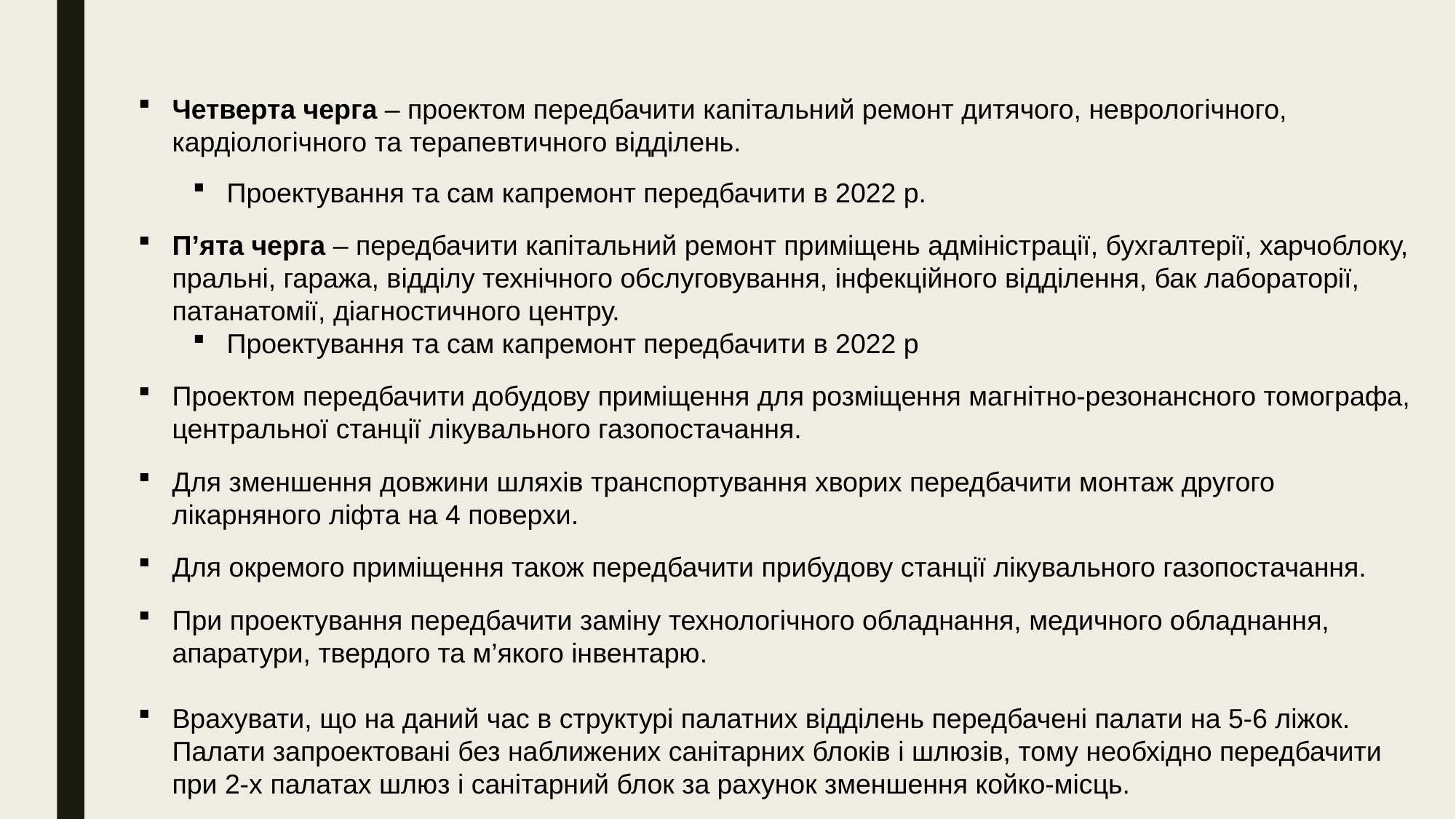

Четверта черга – проектом передбачити капітальний ремонт дитячого, неврологічного, кардіологічного та терапевтичного відділень.

Проектування та сам капремонт передбачити в 2022 р.

П’ята черга – передбачити капітальний ремонт приміщень адміністрації, бухгалтерії, харчоблоку, пральні, гаража, відділу технічного обслуговування, інфекційного відділення, бак лабораторії, патанатомії, діагностичного центру.
Проектування та сам капремонт передбачити в 2022 р

Проектом передбачити добудову приміщення для розміщення магнітно-резонансного томографа, центральної станції лікувального газопостачання.

Для зменшення довжини шляхів транспортування хворих передбачити монтаж другого лікарняного ліфта на 4 поверхи.

Для окремого приміщення також передбачити прибудову станції лікувального газопостачання.

При проектування передбачити заміну технологічного обладнання, медичного обладнання, апаратури, твердого та м’якого інвентарю.

Врахувати, що на даний час в структурі палатних відділень передбачені палати на 5-6 ліжок. Палати запроектовані без наближених санітарних блоків і шлюзів, тому необхідно передбачити при 2-х палатах шлюз і санітарний блок за рахунок зменшення койко-місць.